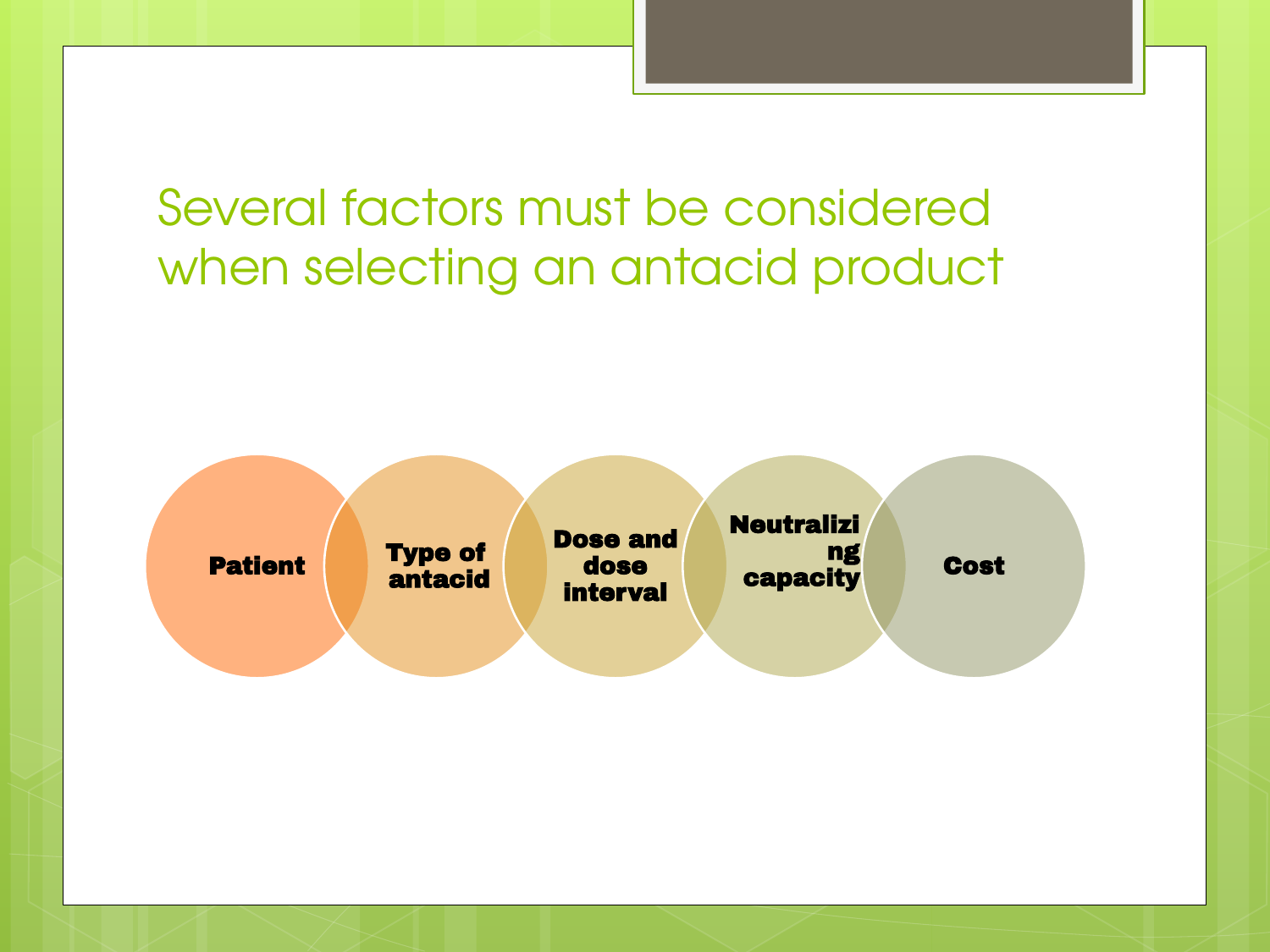

# Several factors must be considered when selecting an antacid product
Patient
Type of antacid
Dose and dose interval
Neutralizing capacity

Cost